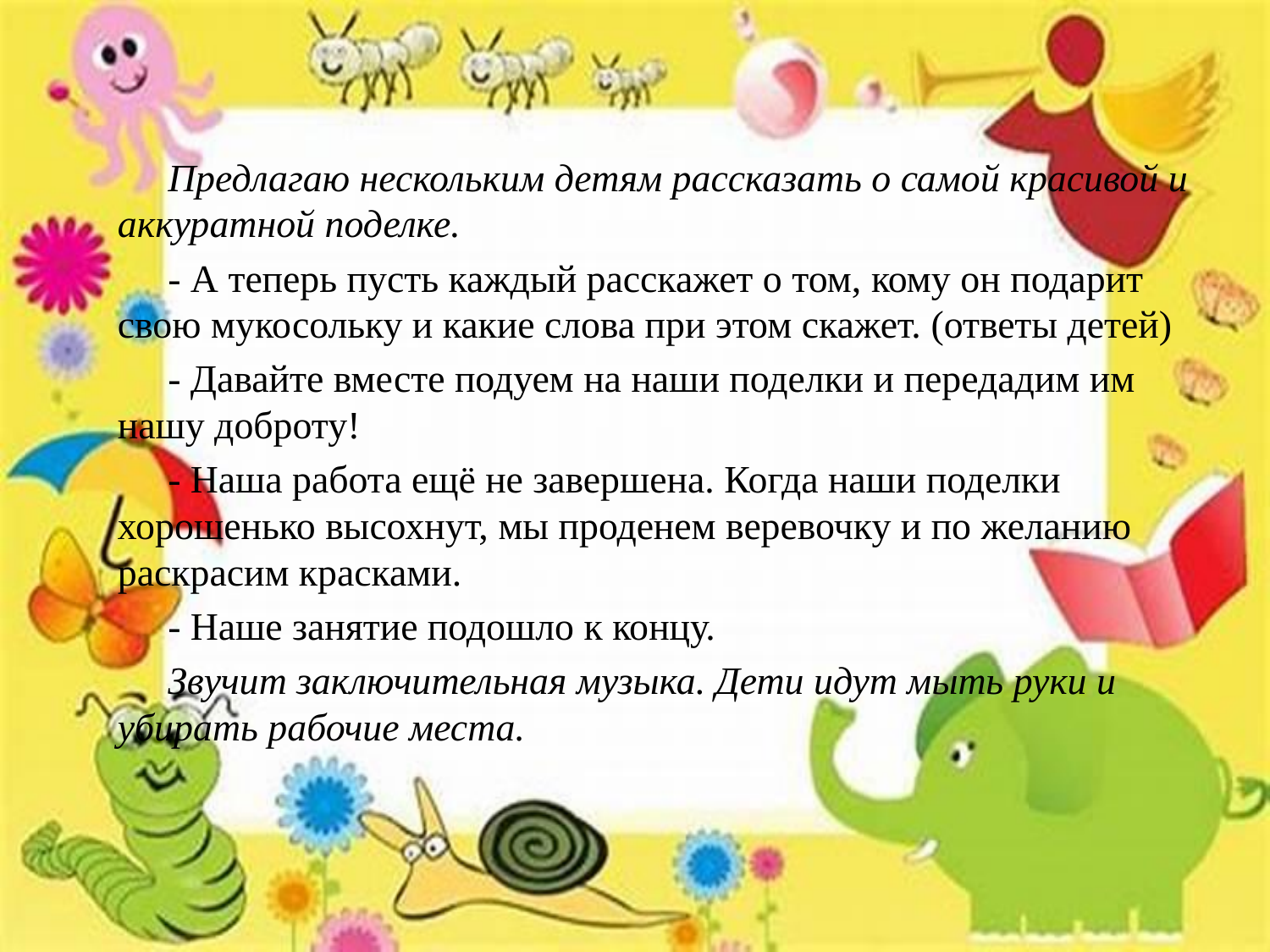

Предлагаю нескольким детям рассказать о самой красивой и аккуратной поделке.
- А теперь пусть каждый расскажет о том, кому он подарит свою мукосольку и какие слова при этом скажет. (ответы детей)
- Давайте вместе подуем на наши поделки и передадим им нашу доброту!
- Наша работа ещё не завершена. Когда наши поделки хорошенько высохнут, мы проденем веревочку и по желанию раскрасим красками.
- Наше занятие подошло к концу.
Звучит заключительная музыка. Дети идут мыть руки и убирать рабочие места.